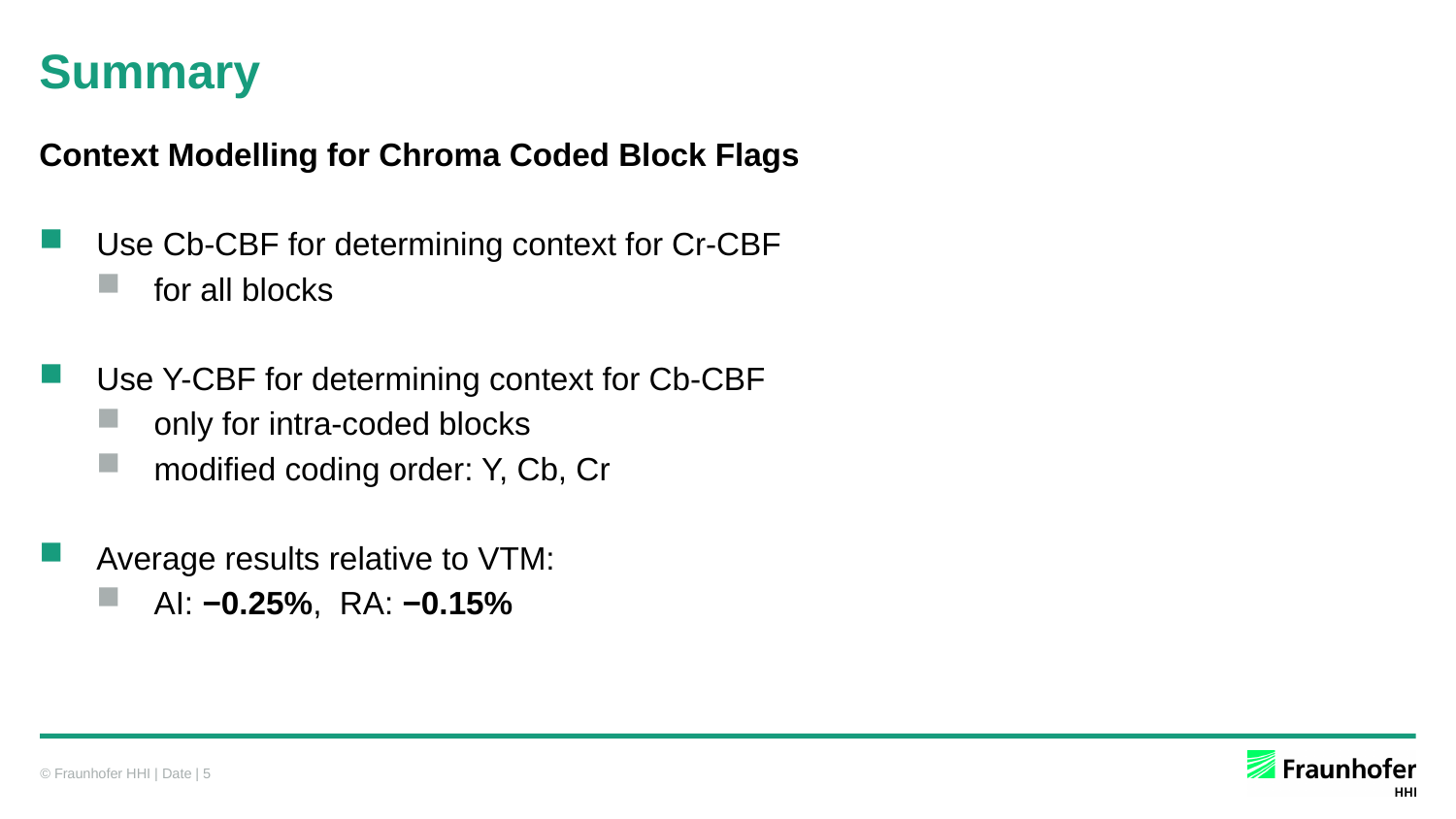

# Summary
Context Modelling for Chroma Coded Block Flags

Use Cb-CBF for determining context for Cr-CBF
for all blocks

Use Y-CBF for determining context for Cb-CBF
only for intra-coded blocks
modified coding order: Y, Cb, Cr

Average results relative to VTM:
AI: −0.25%,  RA: −0.15%